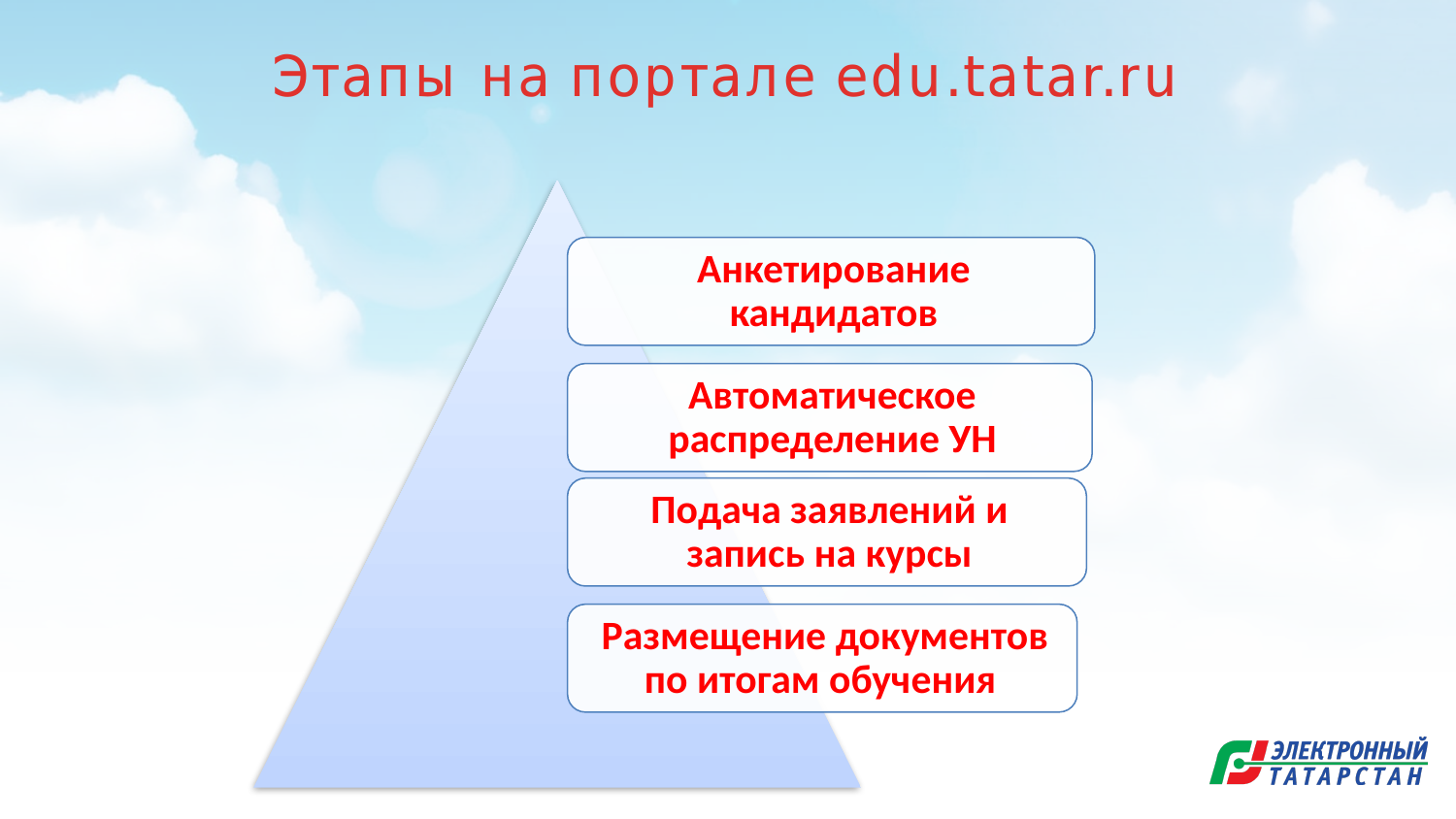

# Этапы на портале edu.tatar.ru
Анкетирование кандидатов
Автоматическое распределение УН
Подача заявлений и запись на курсы
Размещение документов по итогам обучения